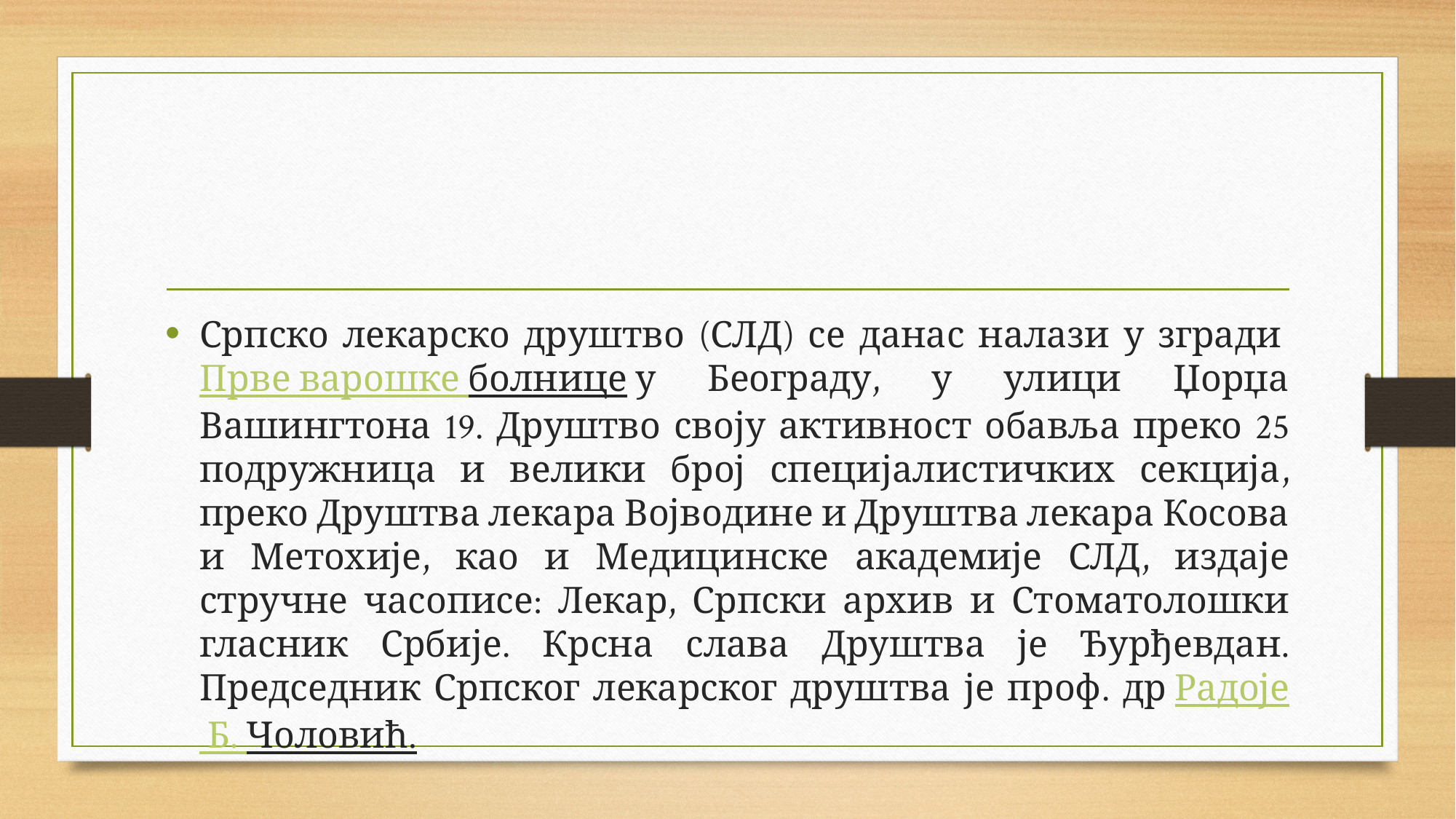

Српско лекарско друштво (СЛД) се данас налази у згради Прве варошке болнице у Београду, у улици Џорџа Вашингтона 19. Друштво своју активност обавља преко 25 подружница и велики број специјалистичких секција, преко Друштва лекара Војводине и Друштва лекара Косова и Метохије, као и Медицинске академије СЛД, издаје стручне часописе: Лекар, Српски архив и Стоматолошки гласник Србије. Крсна слава Друштва је Ђурђевдан. Председник Српског лекарског друштва је проф. др Радоје Б. Чоловић.